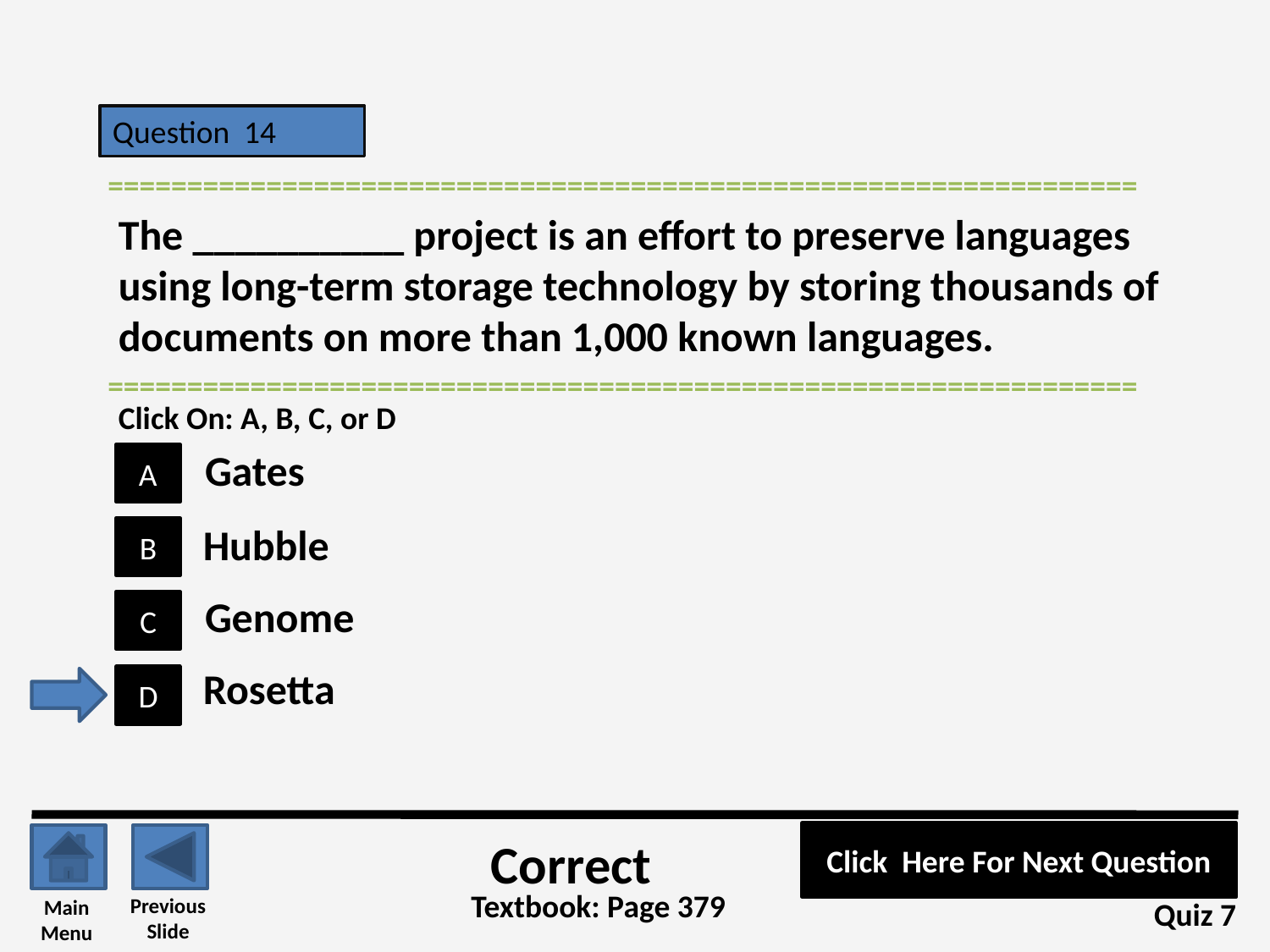

Question  14
=================================================================
The __________ project is an effort to preserve languages using long-term storage technology by storing thousands of documents on more than 1,000 known languages.
=================================================================
Click On: A, B, C, or D

Gates
A

Hubble
B

Genome
C

Rosetta
D

Click  Here For Next Question

Correct
Textbook: Page 379
Previous
Slide
Main
Menu
Quiz 7